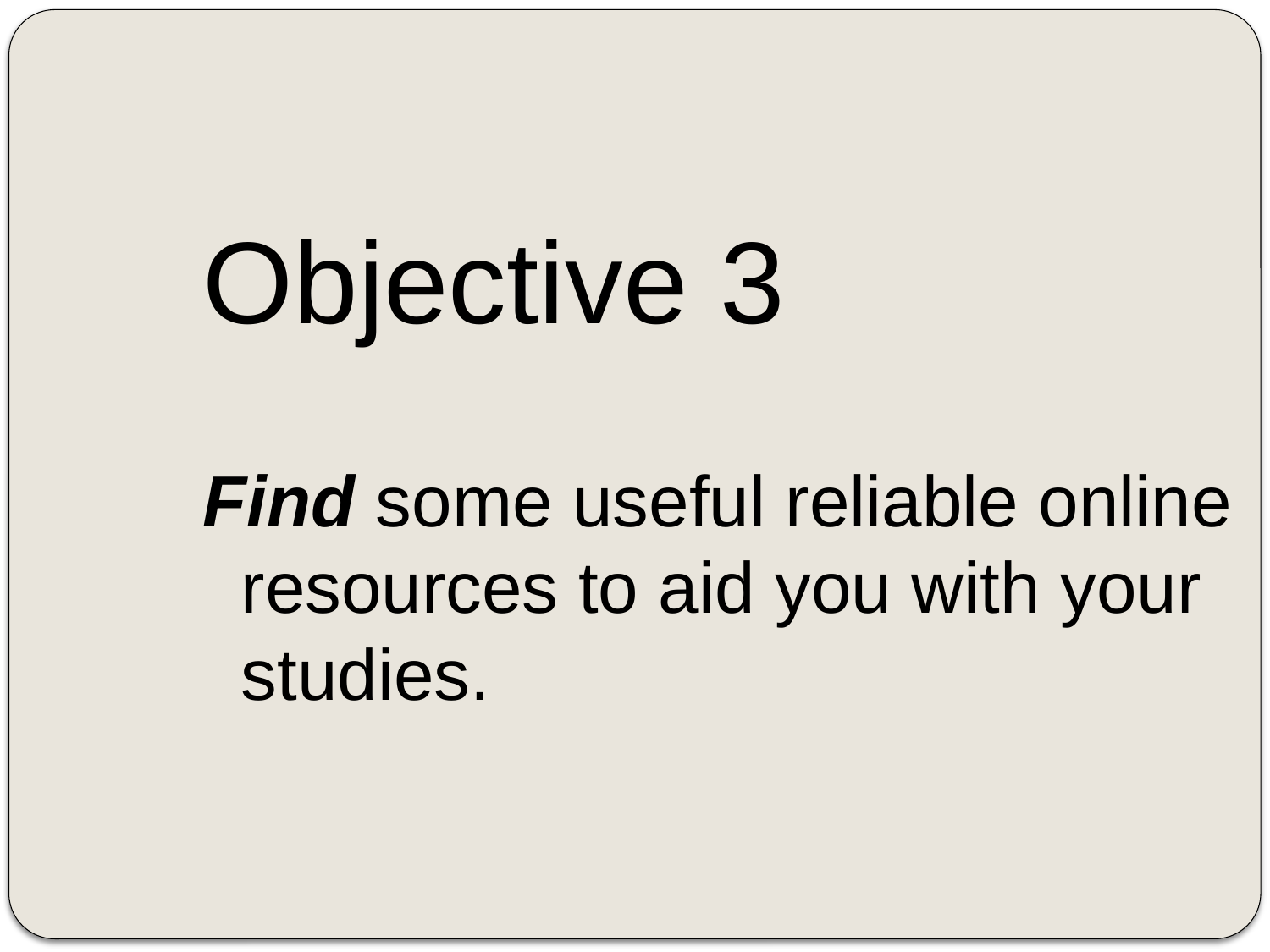

Objective 3

Find some useful reliable online resources to aid you with your studies.